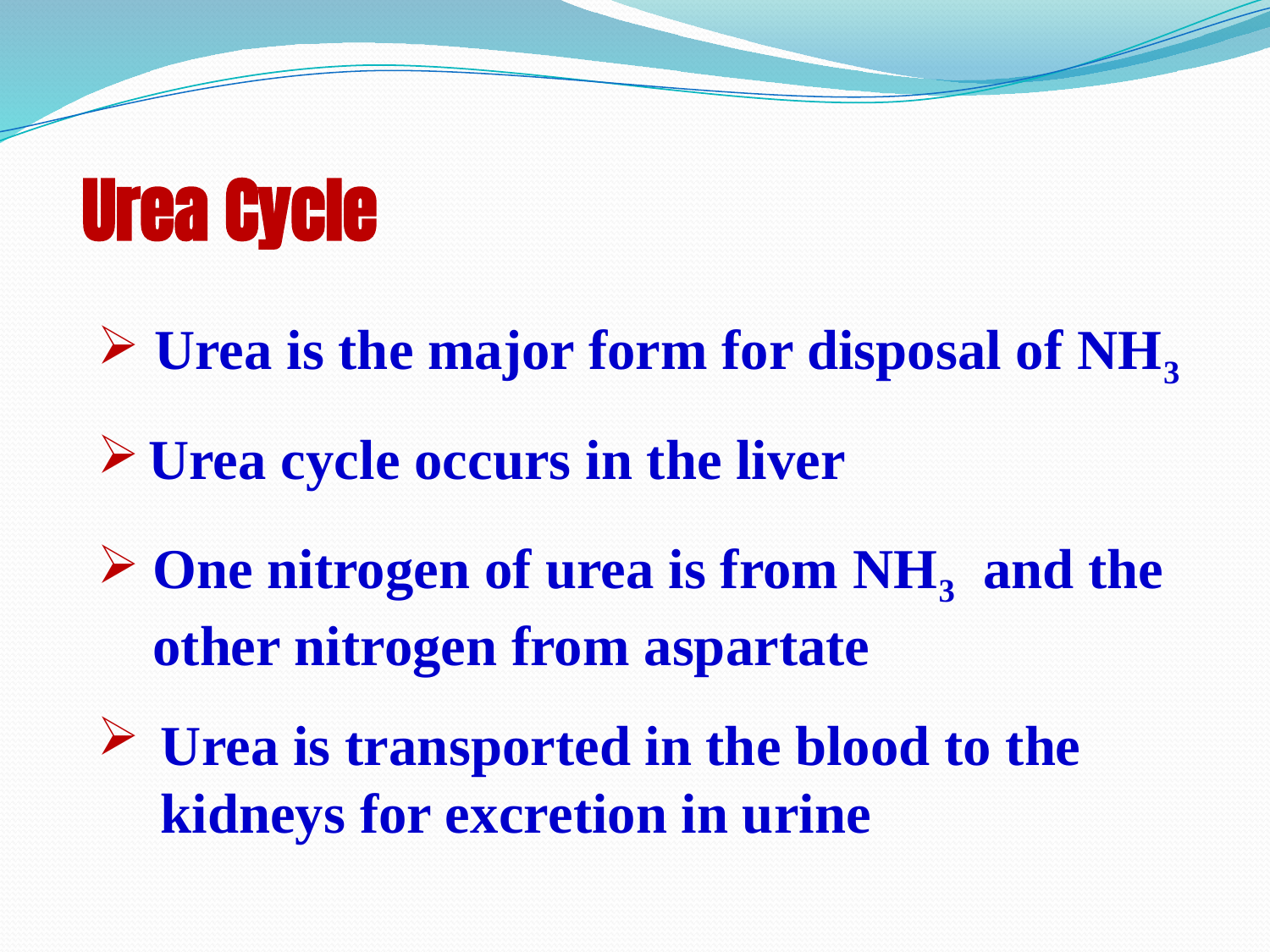

# Urea Cycle
 Urea is the major form for disposal of NH3
 Urea cycle occurs in the liver
One nitrogen of urea is from NH3  and the other nitrogen from aspartate
Urea is transported in the blood to the kidneys for excretion in urine